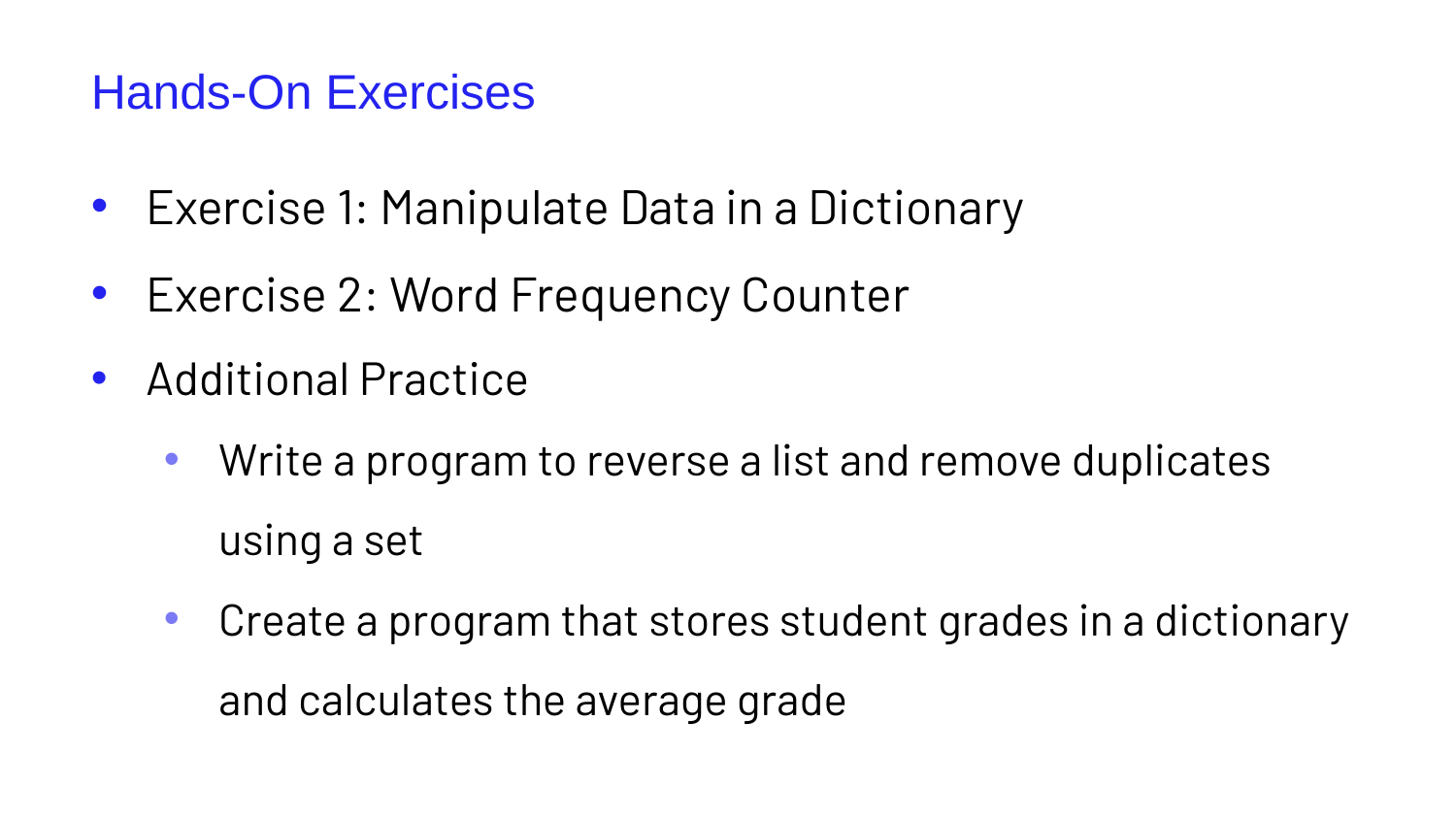

Hands-On Exercises
Exercise 1: Manipulate Data in a Dictionary
Exercise 2: Word Frequency Counter
Additional Practice
Write a program to reverse a list and remove duplicates using a set
Create a program that stores student grades in a dictionary and calculates the average grade